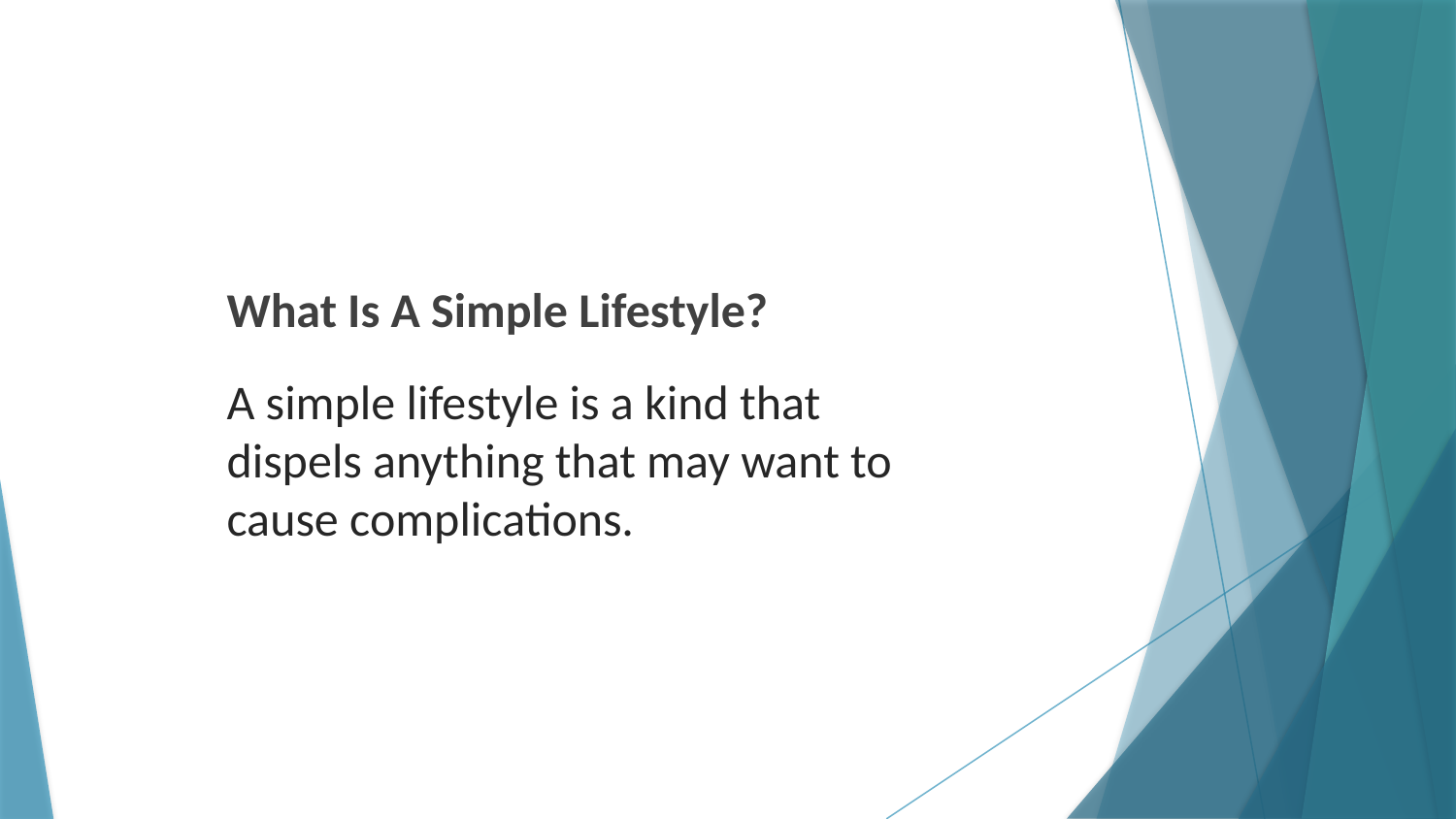

What Is A Simple Lifestyle?
A simple lifestyle is a kind that dispels anything that may want to cause complications.